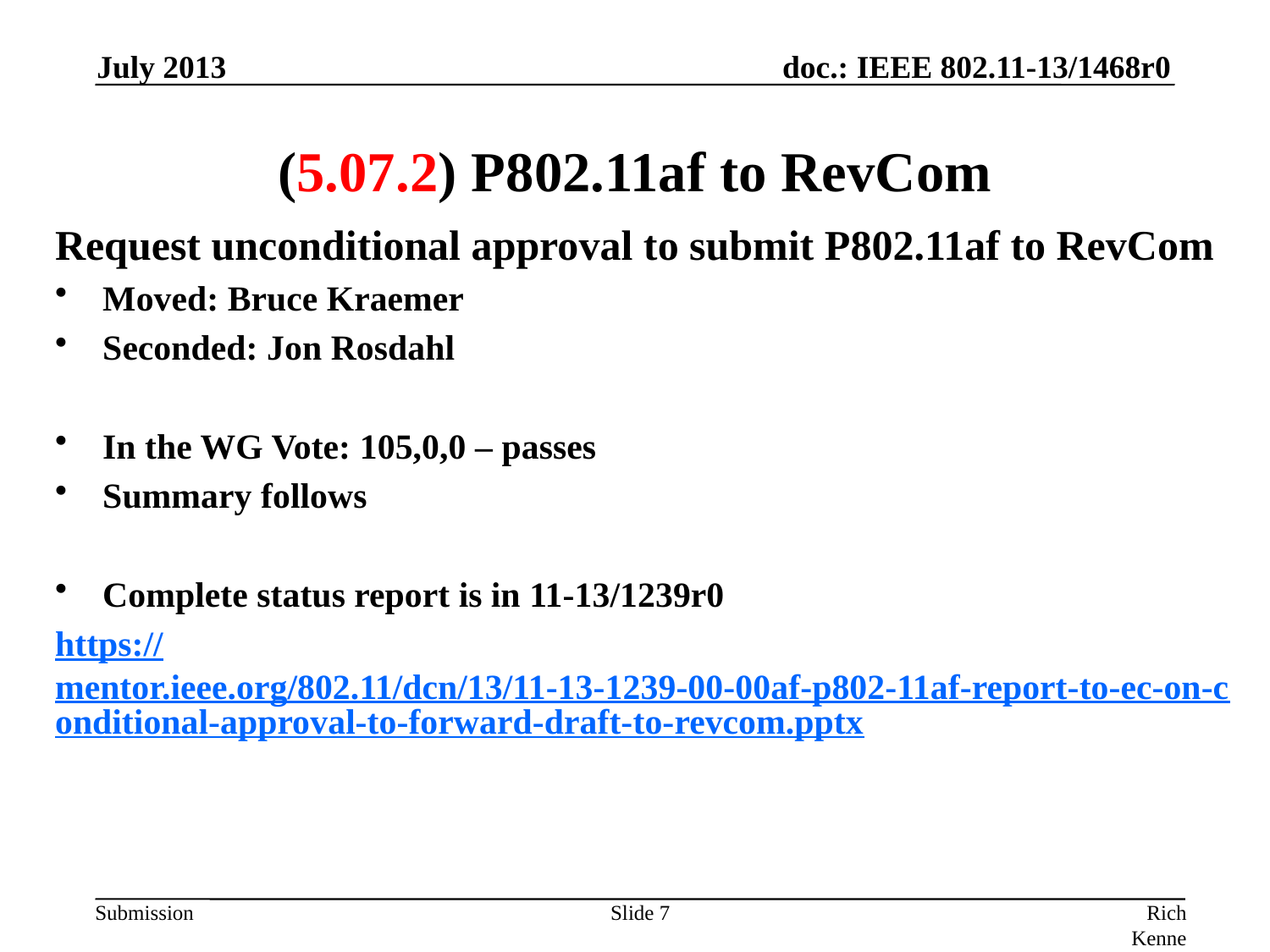

(5.07.2) P802.11af to RevCom
July 2013
Request unconditional approval to submit P802.11af to RevCom
Moved: Bruce Kraemer
Seconded: Jon Rosdahl

In the WG Vote: 105,0,0 – passes
Summary follows

Complete status report is in 11-13/1239r0
https://mentor.ieee.org/802.11/dcn/13/11-13-1239-00-00af-p802-11af-report-to-ec-on-conditional-approval-to-forward-draft-to-revcom.pptx

Slide 7
Rich Kennedy, BlackBerry